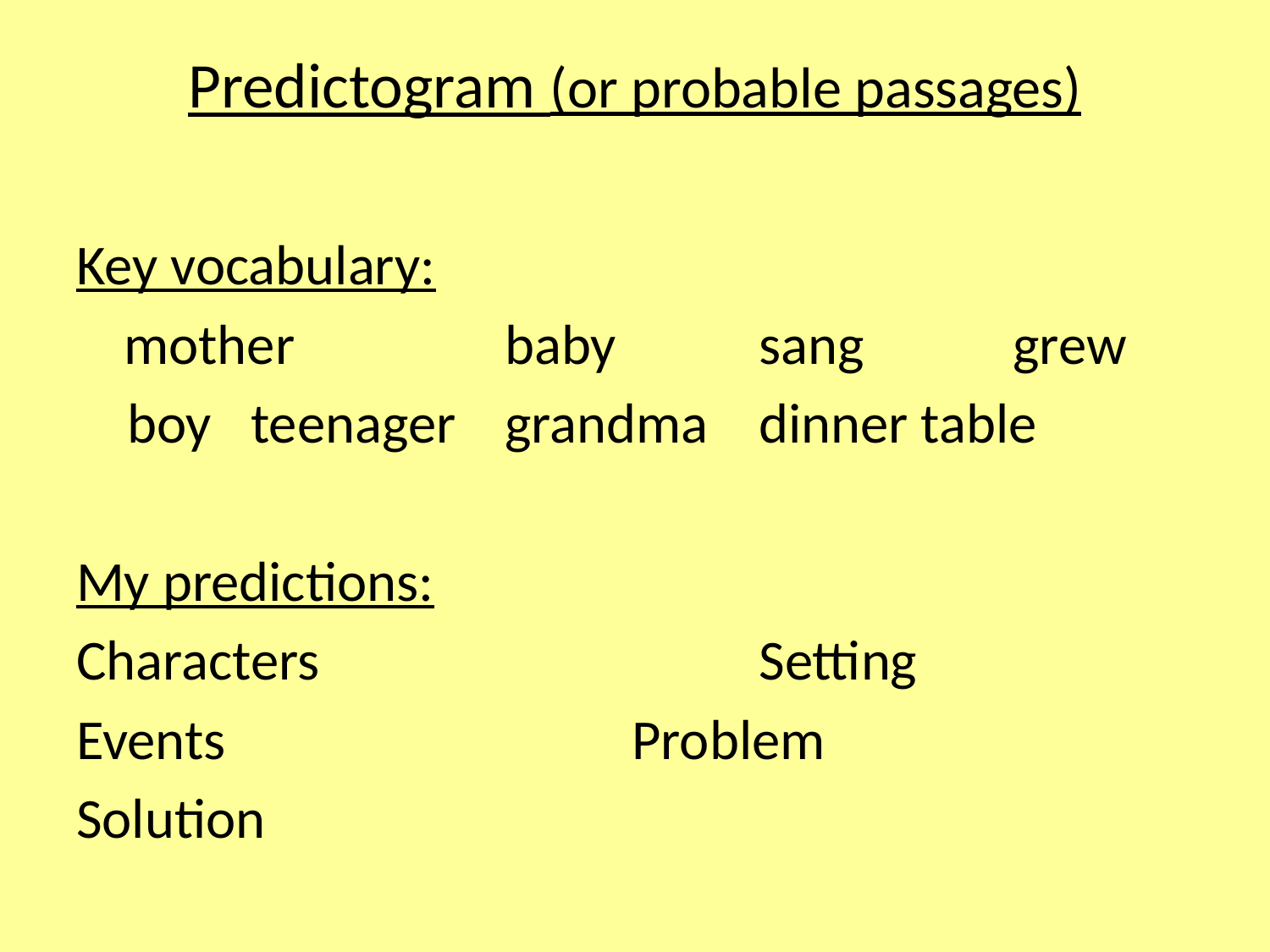

# Predictogram (or probable passages)
Key vocabulary:
	mother  		baby  	sang  	grew
    boy  	teenager  	grandma  	dinner table

My predictions:
Characters				Setting
Events				Problem
Solution